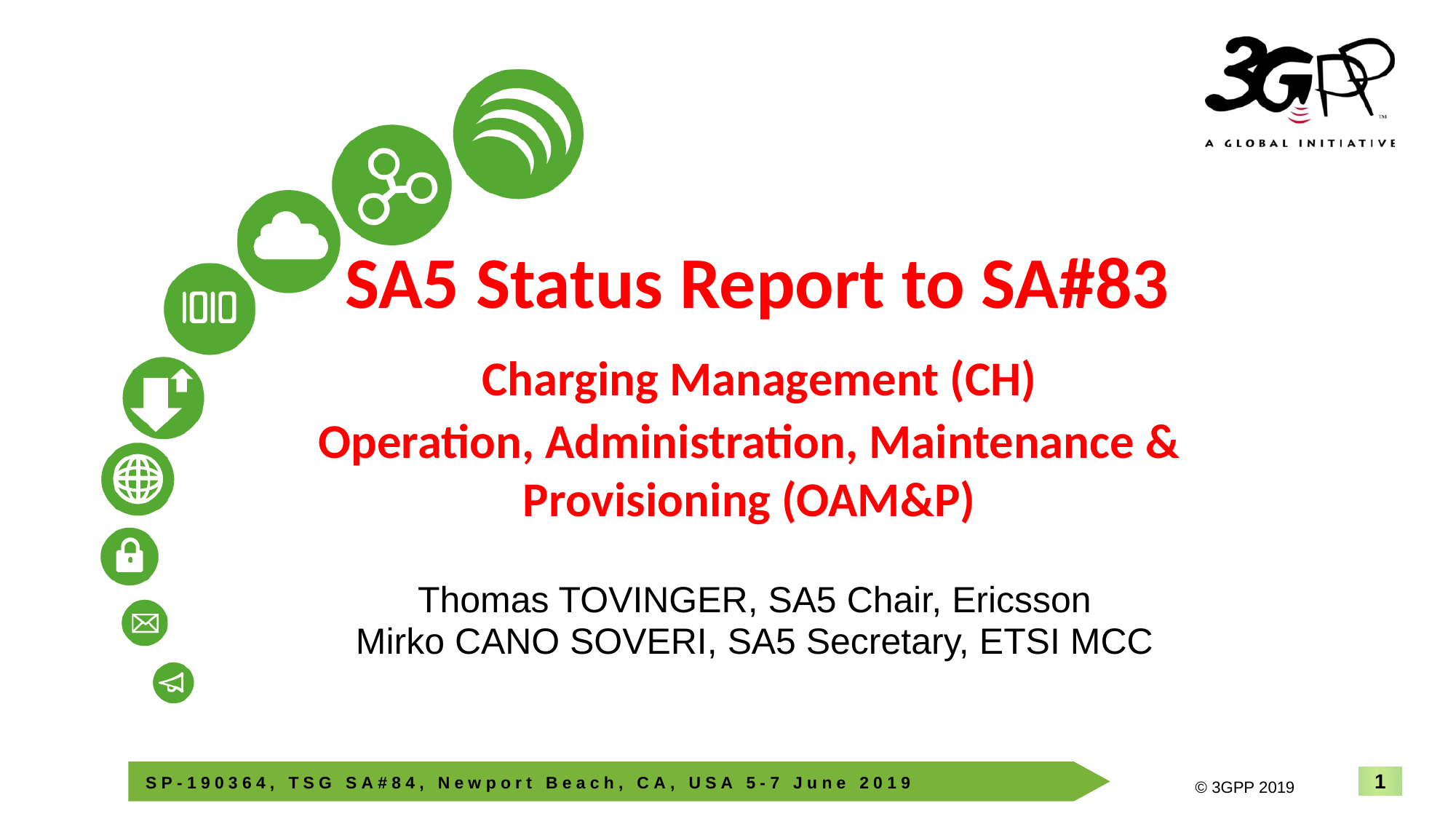

# SA5 Status Report to SA#83 Charging Management (CH) Operation, Administration, Maintenance & Provisioning (OAM&P)
Thomas TOVINGER, SA5 Chair, Ericsson
Mirko CANO SOVERI, SA5 Secretary, ETSI MCC